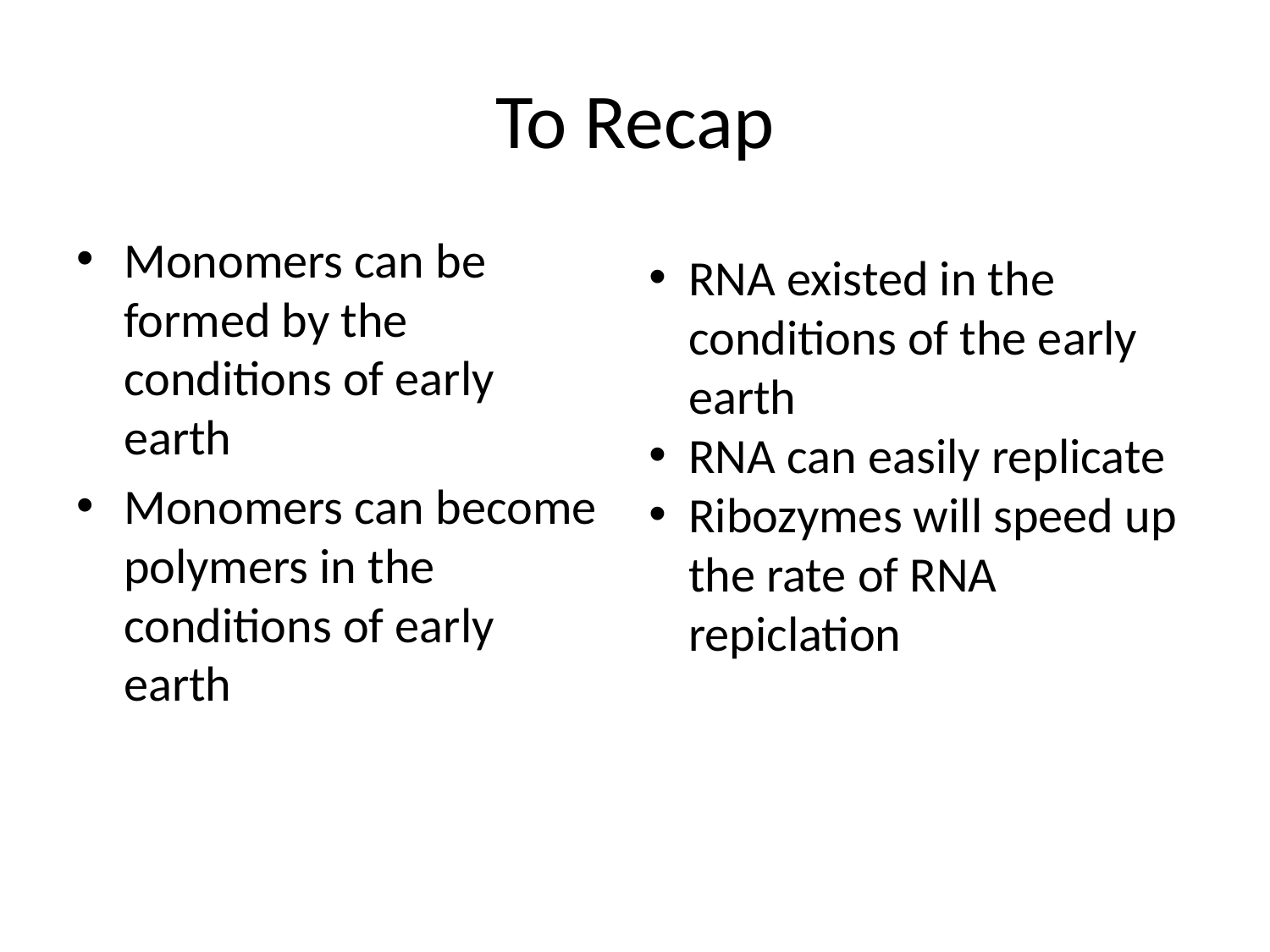

# To Recap
Monomers can be formed by the conditions of early earth
Monomers can become polymers in the conditions of early earth
RNA existed in the conditions of the early earth
RNA can easily replicate
Ribozymes will speed up the rate of RNA repiclation